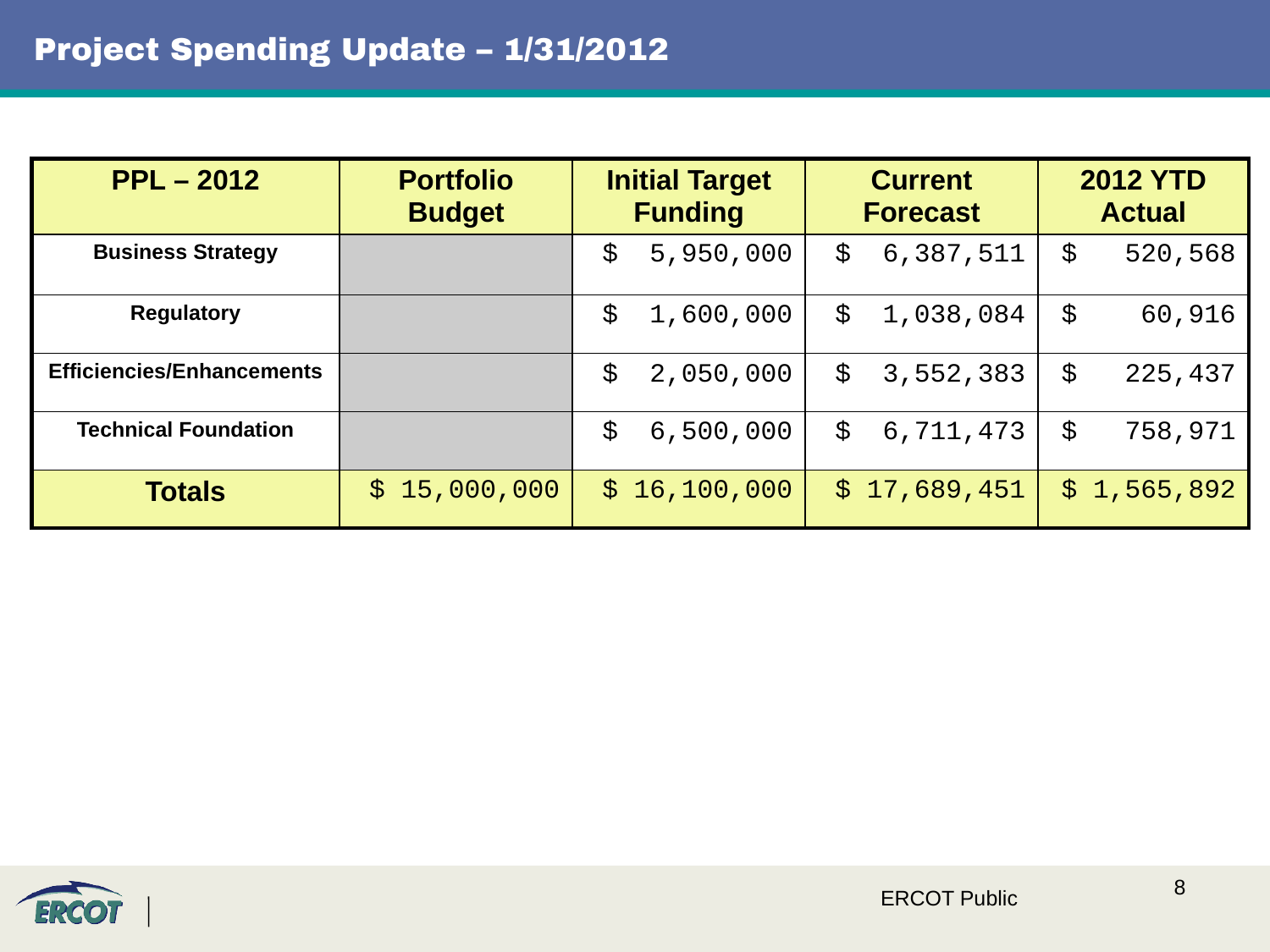

# Project Spending Update – 1/31/2012
| PPL – 2012 | Portfolio Budget | Initial Target Funding | Current Forecast | 2012 YTD Actual |
| --- | --- | --- | --- | --- |
| Business Strategy |  | $ 5,950,000 | $ 6,387,511 | $ 520,568 |
| Regulatory |  | $ 1,600,000 | $ 1,038,084 | $ 60,916 |
| Efficiencies/Enhancements |  | $ 2,050,000 | $ 3,552,383 | $ 225,437 |
| Technical Foundation |  | $ 6,500,000 | $ 6,711,473 | $ 758,971 |
| Totals | $ 15,000,000 | $ 16,100,000 | $ 17,689,451 | $ 1,565,892 |
ERCOT Public